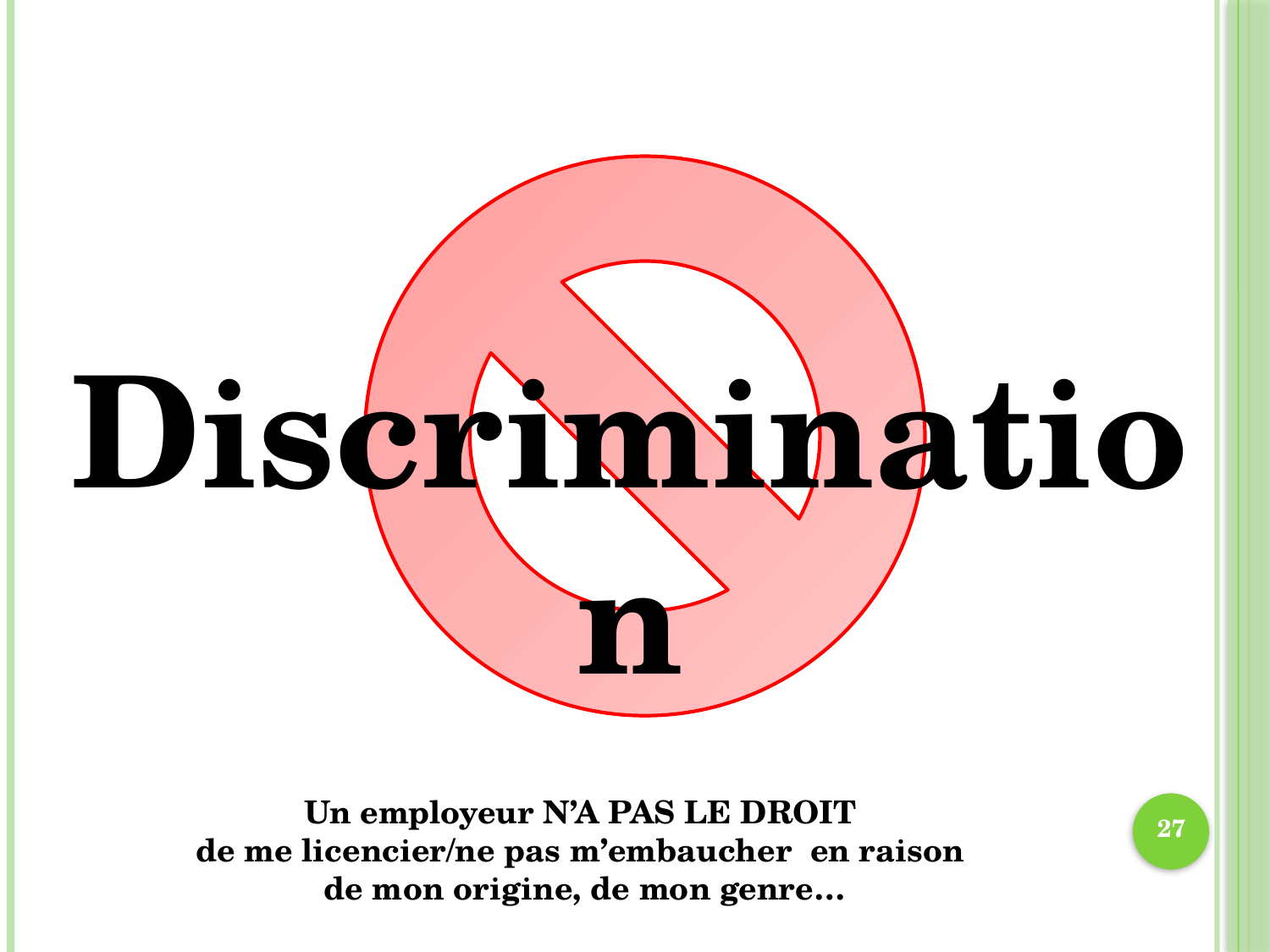

Discrimination
Un employeur N’A PAS LE DROIT
de me licencier/ne pas m’embaucher  en raison
de mon origine, de mon genre…
27